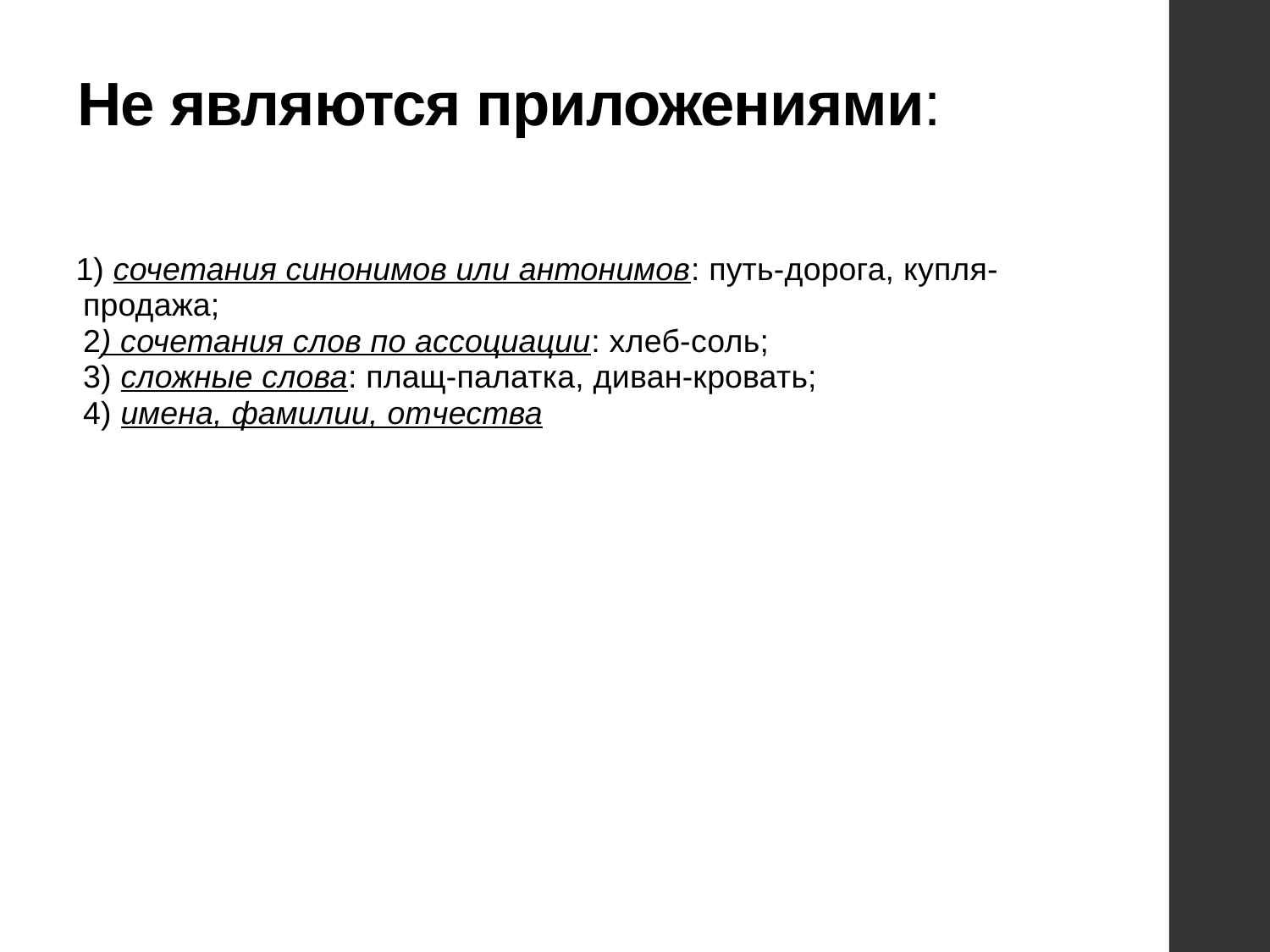

# Не являются приложениями:
  1) сочетания синонимов или антонимов: путь-дорога, купля-продажа;
2) сочетания слов по ассоциации: хлеб-соль;
3) сложные слова: плащ-палатка, диван-кровать;
4) имена, фамилии, отчества